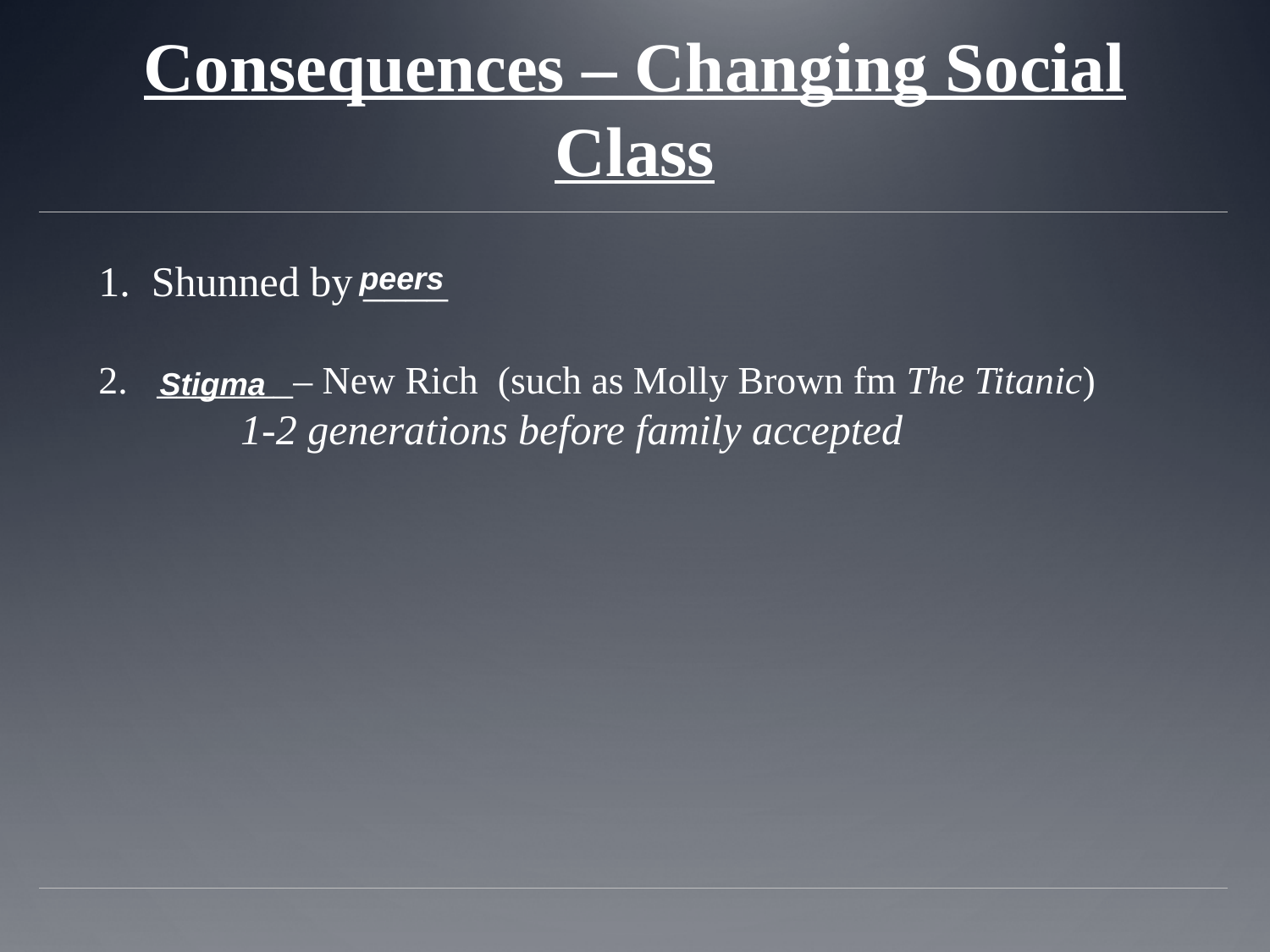

# Consequences – Changing Social Class
1.  Shunned by ____

2.   _______– New Rich  (such as Molly Brown fm The Titanic)
		1-2 generations before family accepted

peers
Stigma